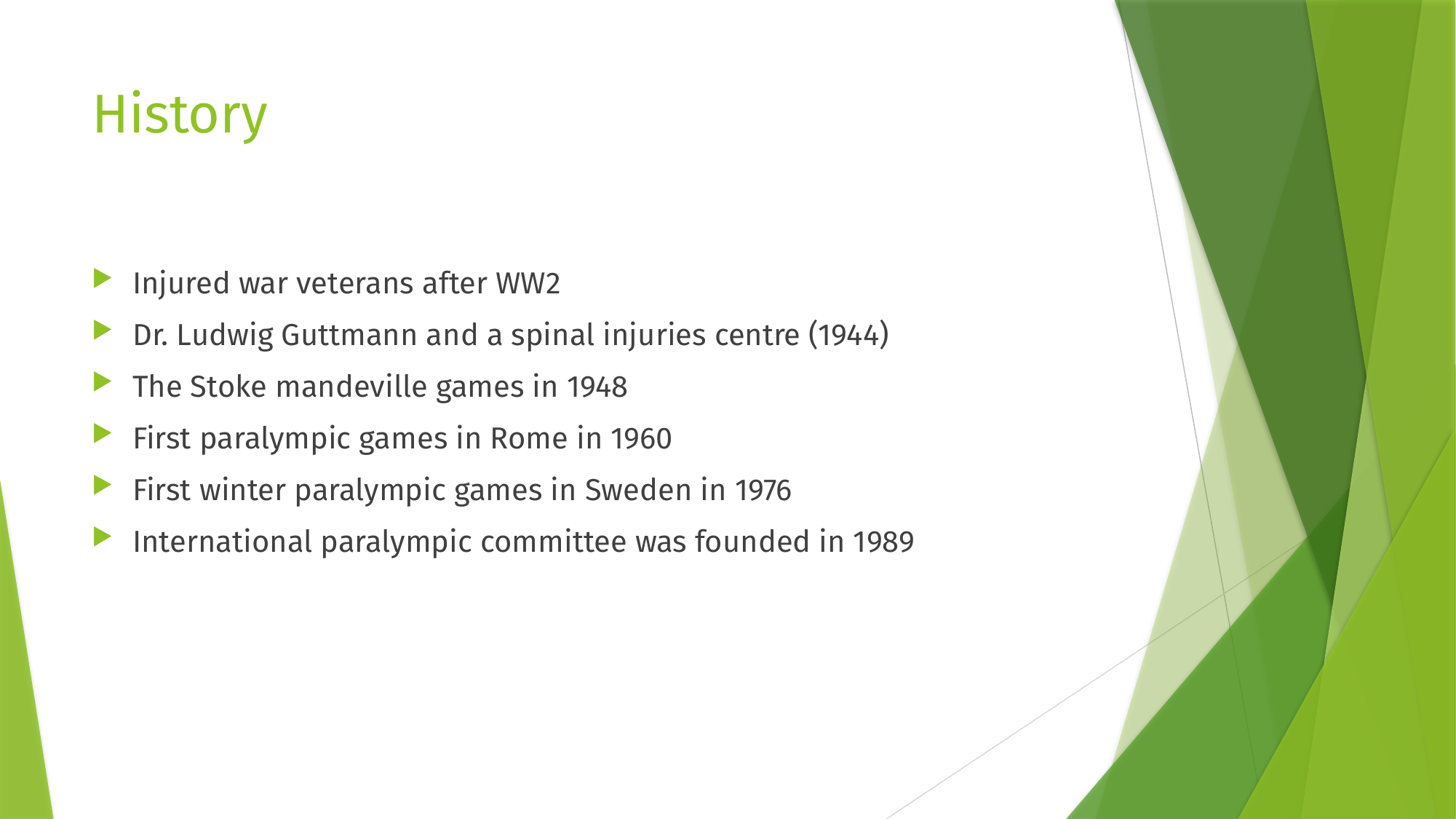

# History
Injured war veterans after WW2
Dr. Ludwig Guttmann and a spinal injuries centre (1944)
The Stoke mandeville games in 1948
First paralympic games in Rome in 1960
First winter paralympic games in Sweden in 1976
International paralympic committee was founded in 1989